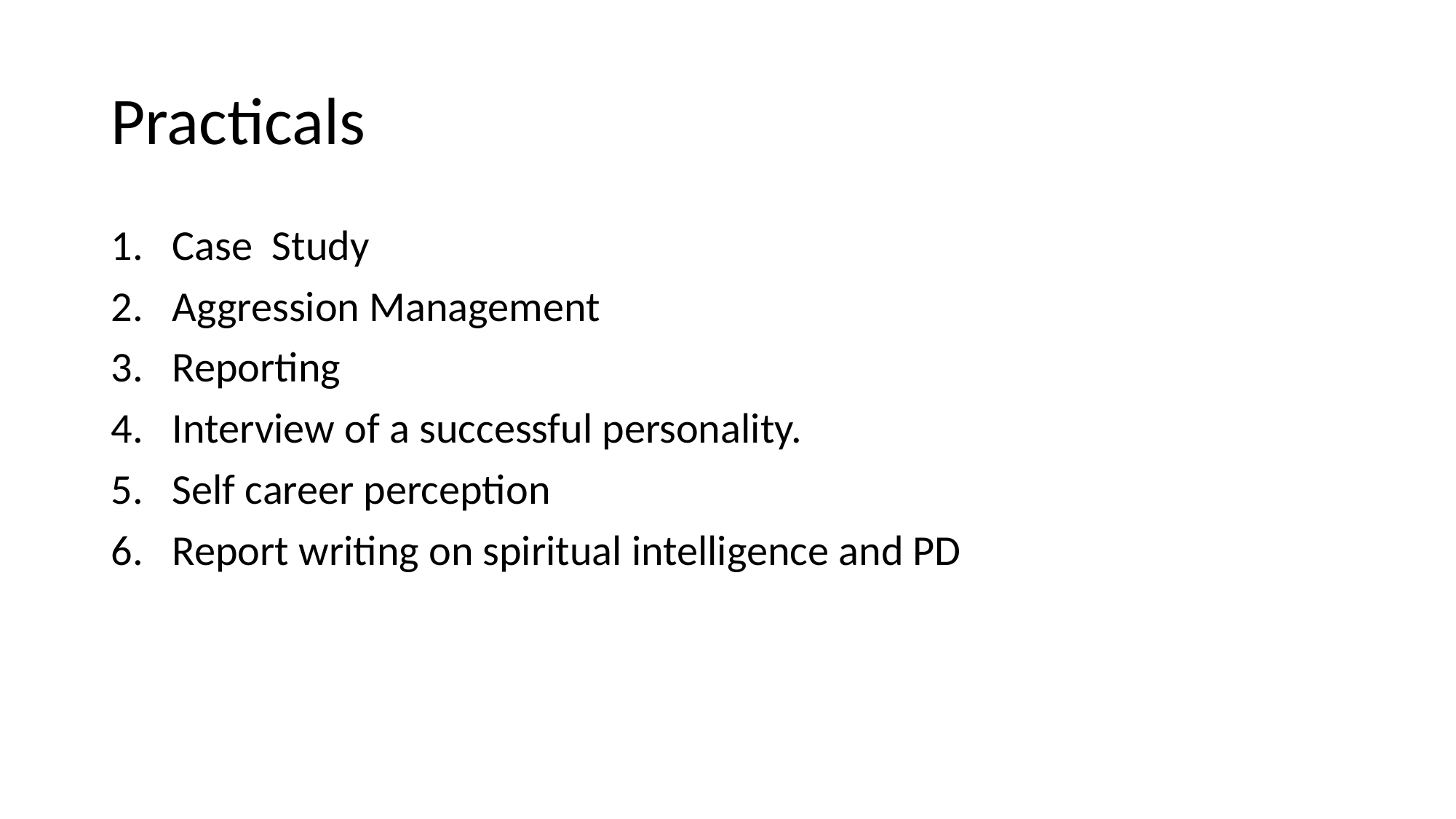

# Practicals
Case  Study
Aggression Management
Reporting
Interview of a successful personality.
Self career perception
Report writing on spiritual intelligence and PD